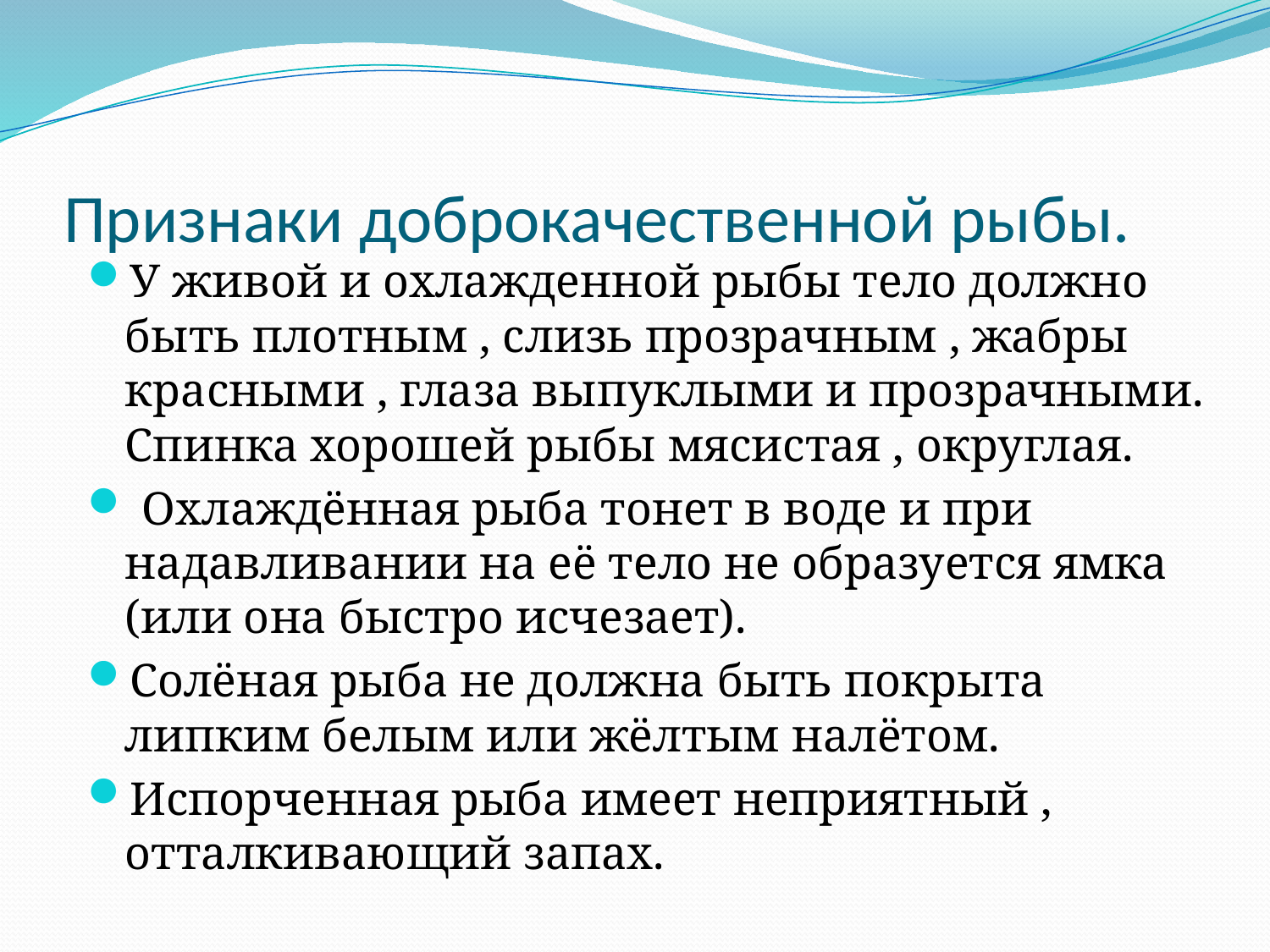

# Признаки доброкачественной рыбы.
У живой и охлажденной рыбы тело должно быть плотным , слизь прозрачным , жабры красными , глаза выпуклыми и прозрачными. Спинка хорошей рыбы мясистая , округлая.
 Охлаждённая рыба тонет в воде и при надавливании на её тело не образуется ямка (или она быстро исчезает).
Солёная рыба не должна быть покрыта липким белым или жёлтым налётом.
Испорченная рыба имеет неприятный , отталкивающий запах.